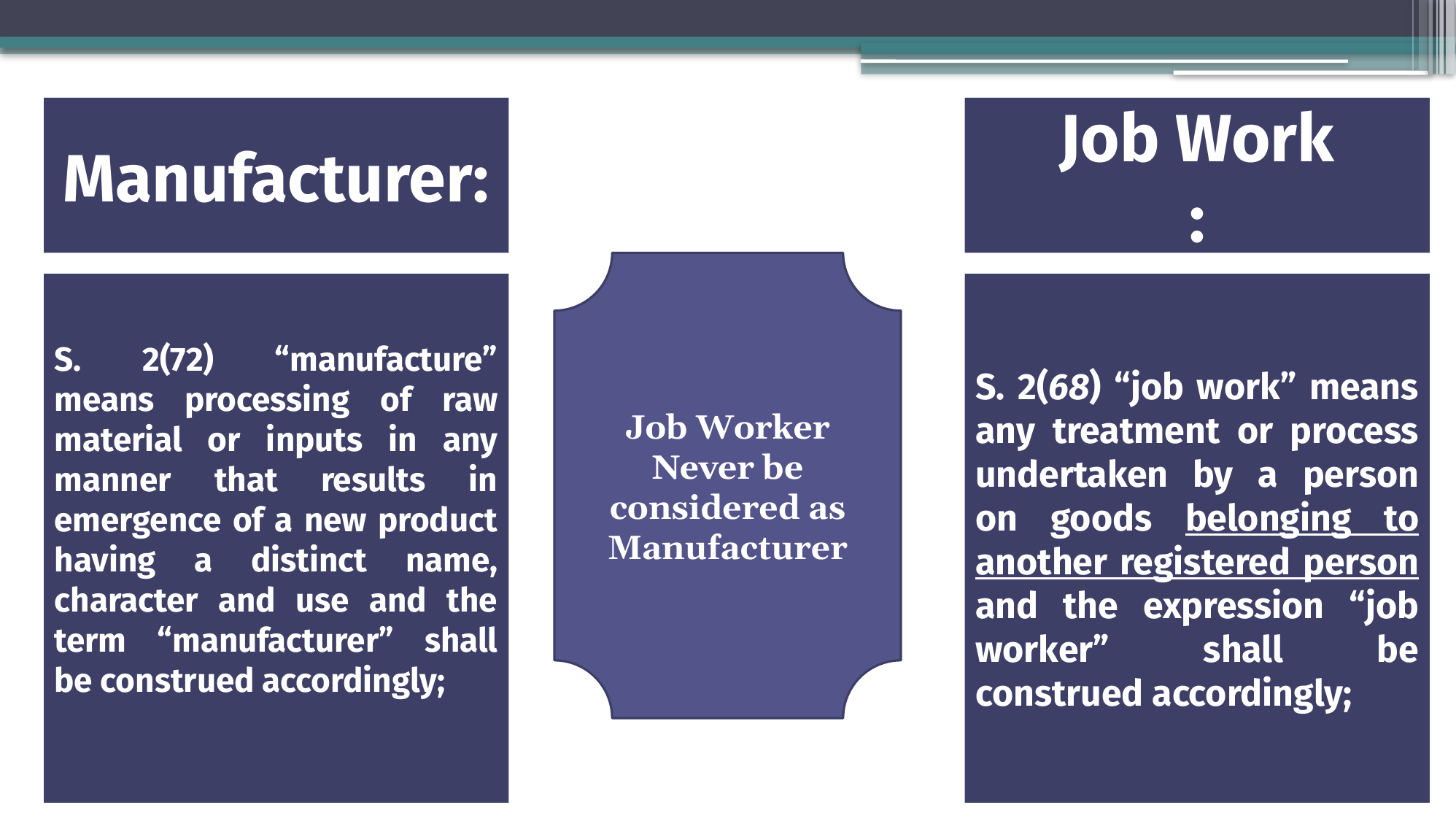

Job Work
:
# Manufacturer:
Job Worker Never be considered as Manufacturer
S. 2(72) “manufacture” means processing of raw material or inputs in any manner that results in emergence of a new product having a distinct name, character and use and the term “manufacturer” shall be construed accordingly;

S. 2(68) “job work” means any treatment or process undertaken by a person on goods belonging to another registered person and the expression “job worker” shall be construed accordingly;